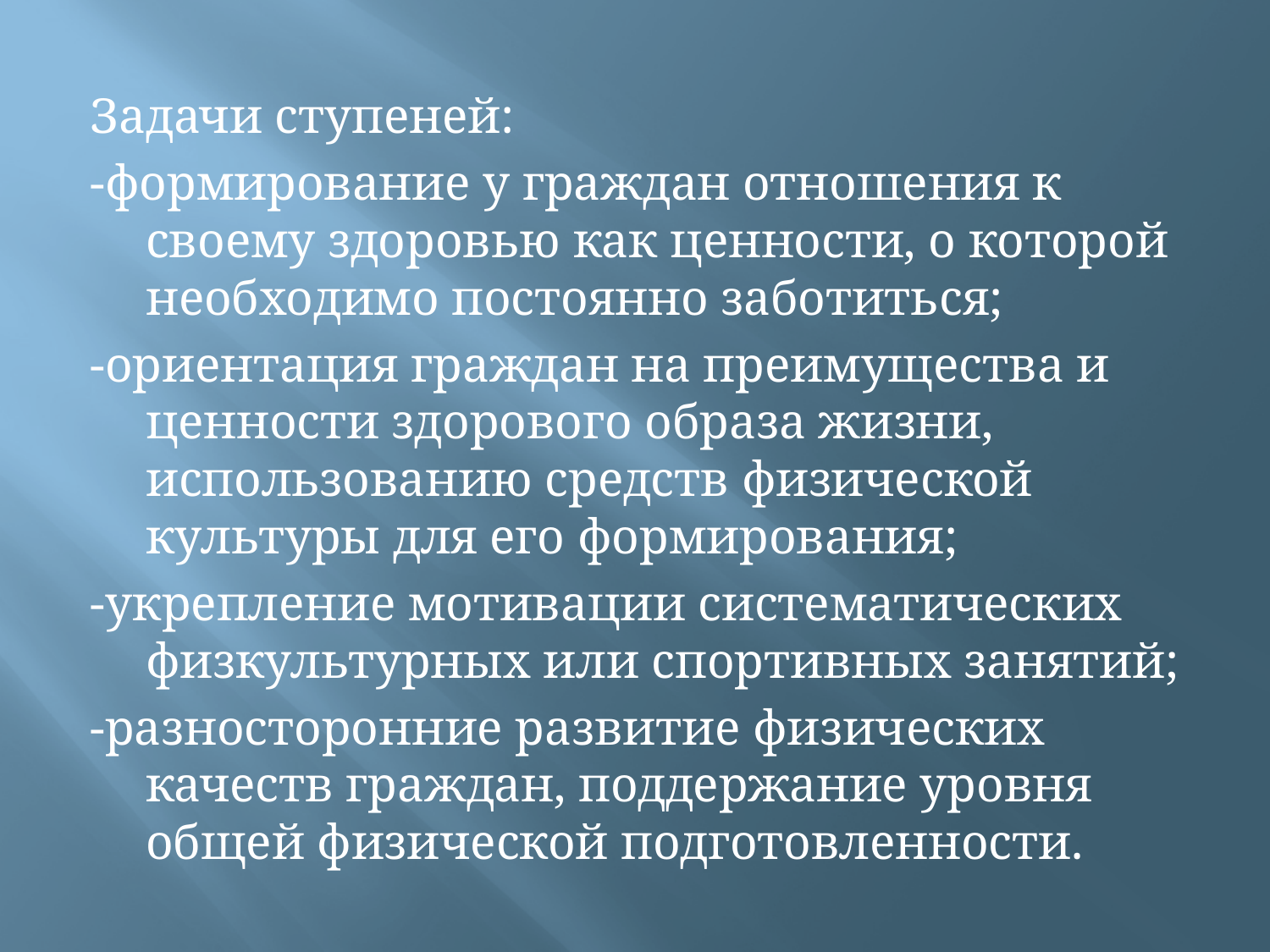

Задачи ступеней:
-формирование у граждан отношения к своему здоровью как ценности, о которой необходимо постоянно заботиться;
-ориентация граждан на преимущества и ценности здорового образа жизни, использованию средств физической культуры для его формирования;
-укрепление мотивации систематических физкультурных или спортивных занятий;
-разносторонние развитие физических качеств граждан, поддержание уровня общей физической подготовленности.